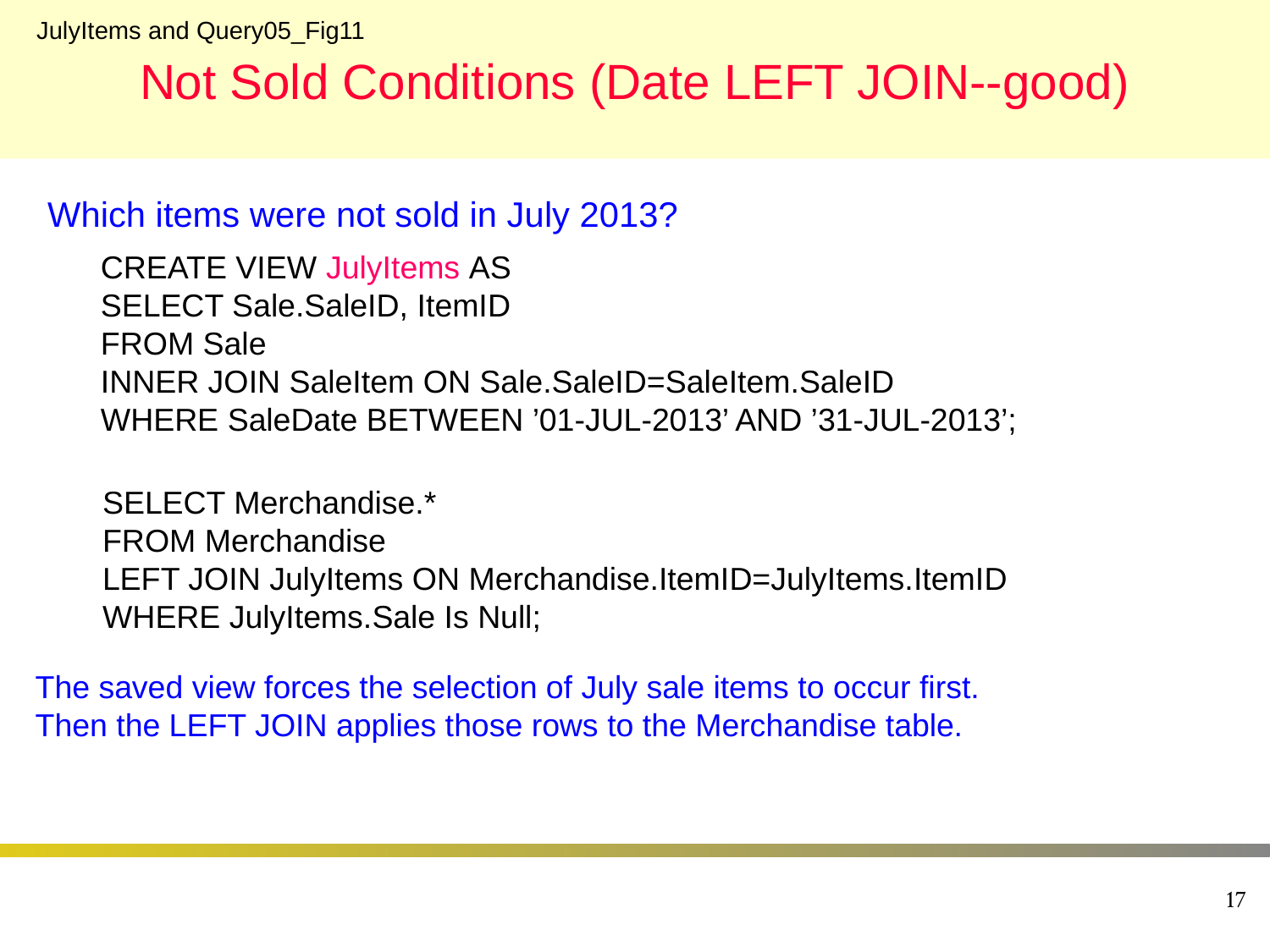

# Not Sold Conditions (Date LEFT JOIN--good)
JulyItems and Query05_Fig11
Which items were not sold in July 2013?
CREATE VIEW JulyItems AS
SELECT Sale.SaleID, ItemID
FROM Sale
INNER JOIN SaleItem ON Sale.SaleID=SaleItem.SaleID
WHERE SaleDate BETWEEN ’01-JUL-2013’ AND ’31-JUL-2013’;
SELECT Merchandise.*
FROM Merchandise
LEFT JOIN JulyItems ON Merchandise.ItemID=JulyItems.ItemID
WHERE JulyItems.Sale Is Null;
The saved view forces the selection of July sale items to occur first.
Then the LEFT JOIN applies those rows to the Merchandise table.
17